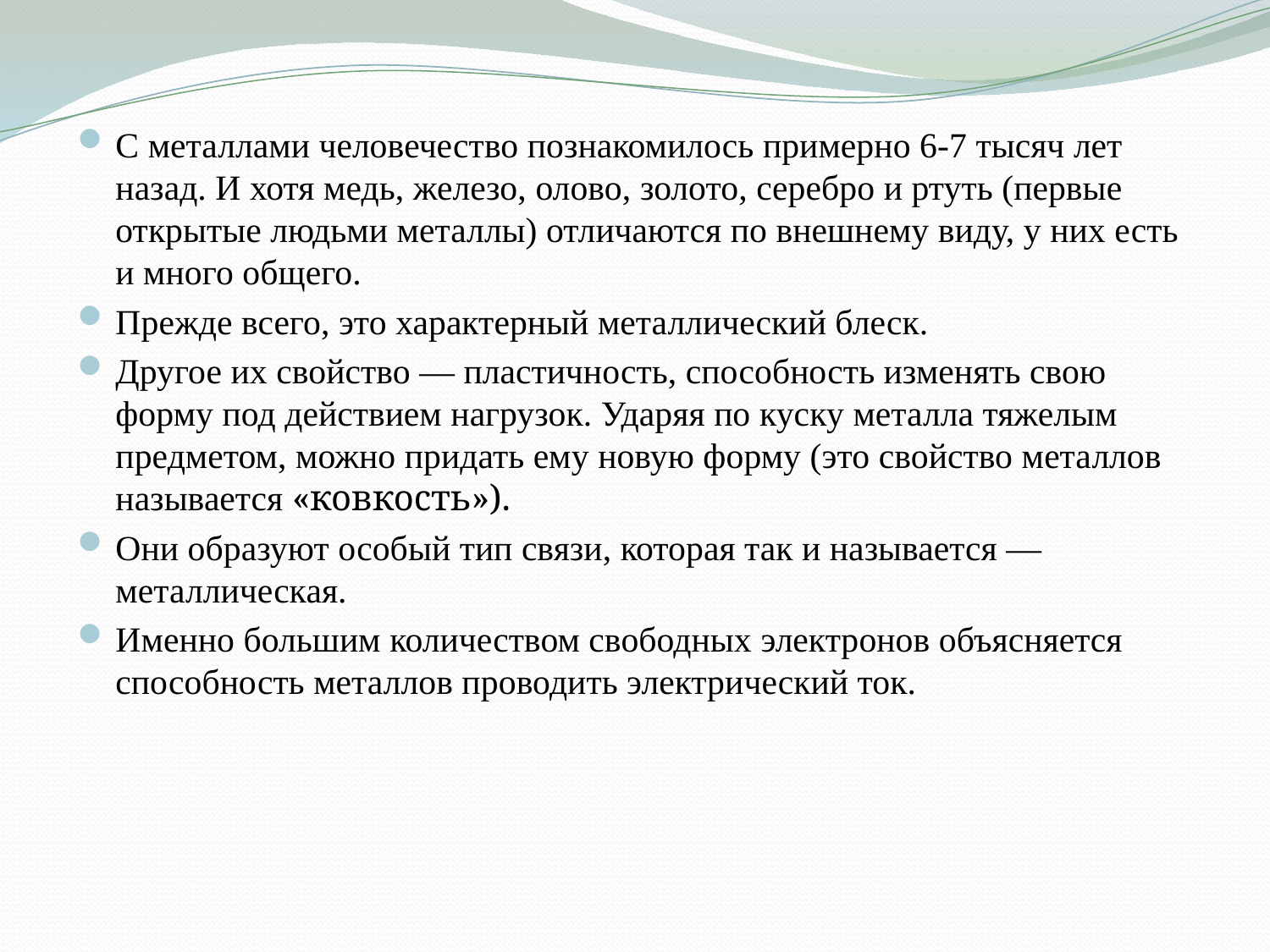

С металлами человечество познакомилось примерно 6-7 тысяч лет назад. И хотя медь, железо, олово, золото, серебро и ртуть (первые открытые людьми металлы) отличаются по внешнему виду, у них есть и много общего.
Прежде всего, это характерный металлический блеск.
Другое их свойство — пластичность, способность изменять свою форму под действием нагрузок. Ударяя по куску металла тяжелым предметом, можно придать ему новую форму (это свойство металлов называется «ковкость»).
Они образуют особый тип связи, которая так и называется — металлическая.
Именно большим количеством свободных электронов объясняется способность металлов проводить электрический ток.